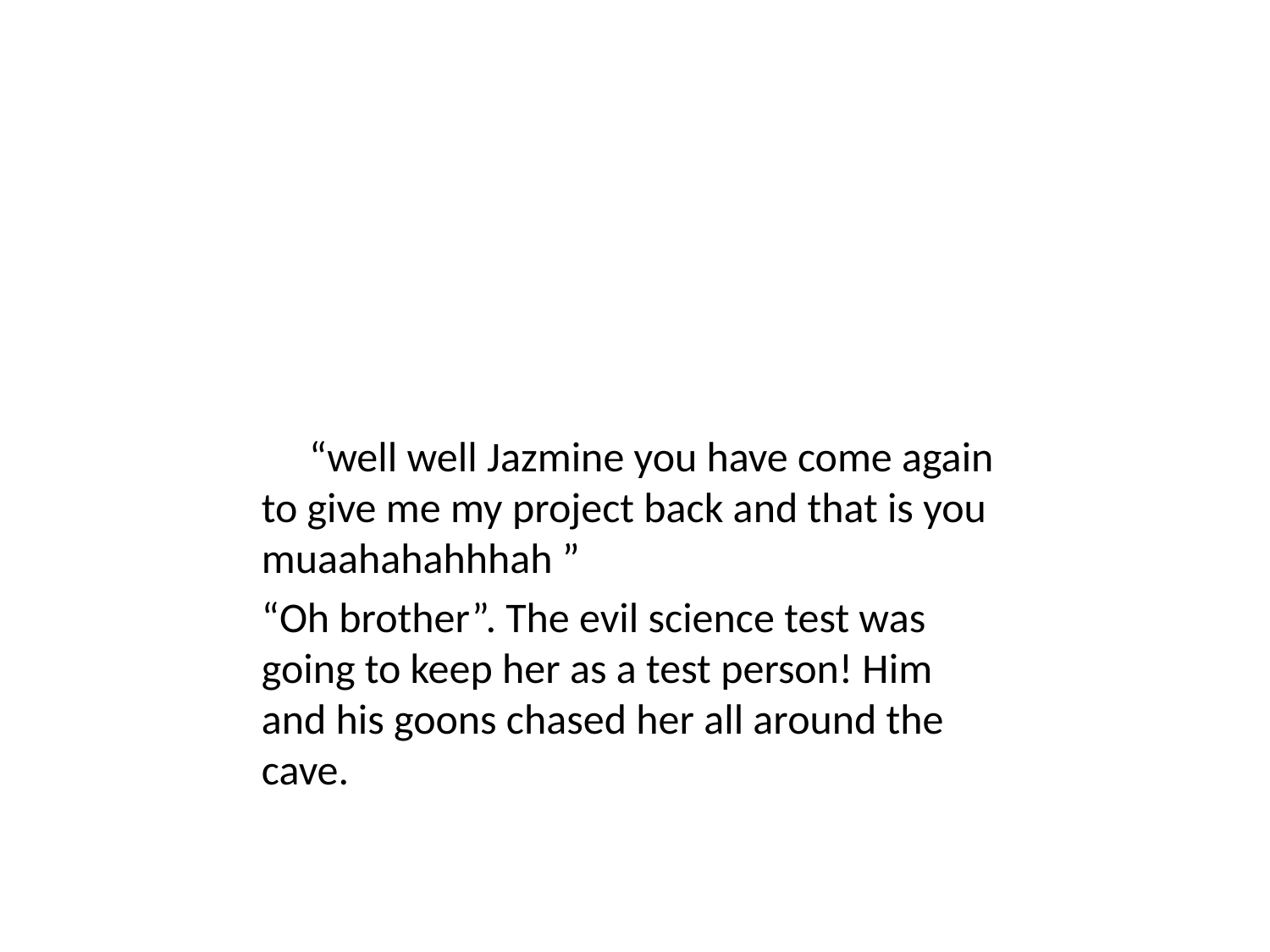

“well well Jazmine you have come again to give me my project back and that is you muaahahahhhah ”
“Oh brother”. The evil science test was going to keep her as a test person! Him and his goons chased her all around the cave.